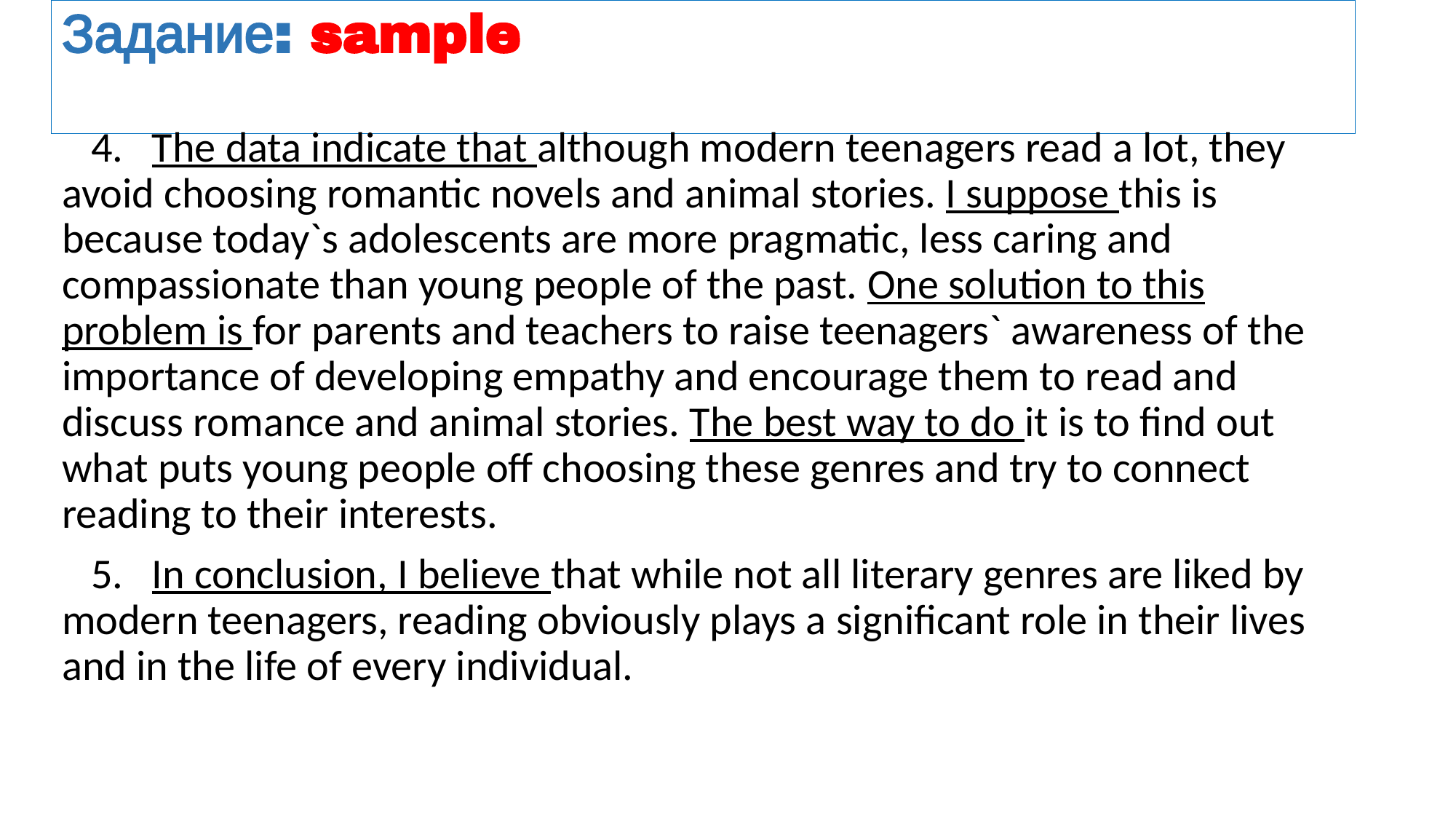

# Задание: sample
   4.   The data indicate that although modern teenagers read a lot, they avoid choosing romantic novels and animal stories. I suppose this is because today`s adolescents are more pragmatic, less caring and compassionate than young people of the past. One solution to this problem is for parents and teachers to raise teenagers` awareness of the importance of developing empathy and encourage them to read and discuss romance and animal stories. The best way to do it is to find out what puts young people off choosing these genres and try to connect reading to their interests.
   5.   In conclusion, I believe that while not all literary genres are liked by modern teenagers, reading obviously plays a significant role in their lives and in the life of every individual.